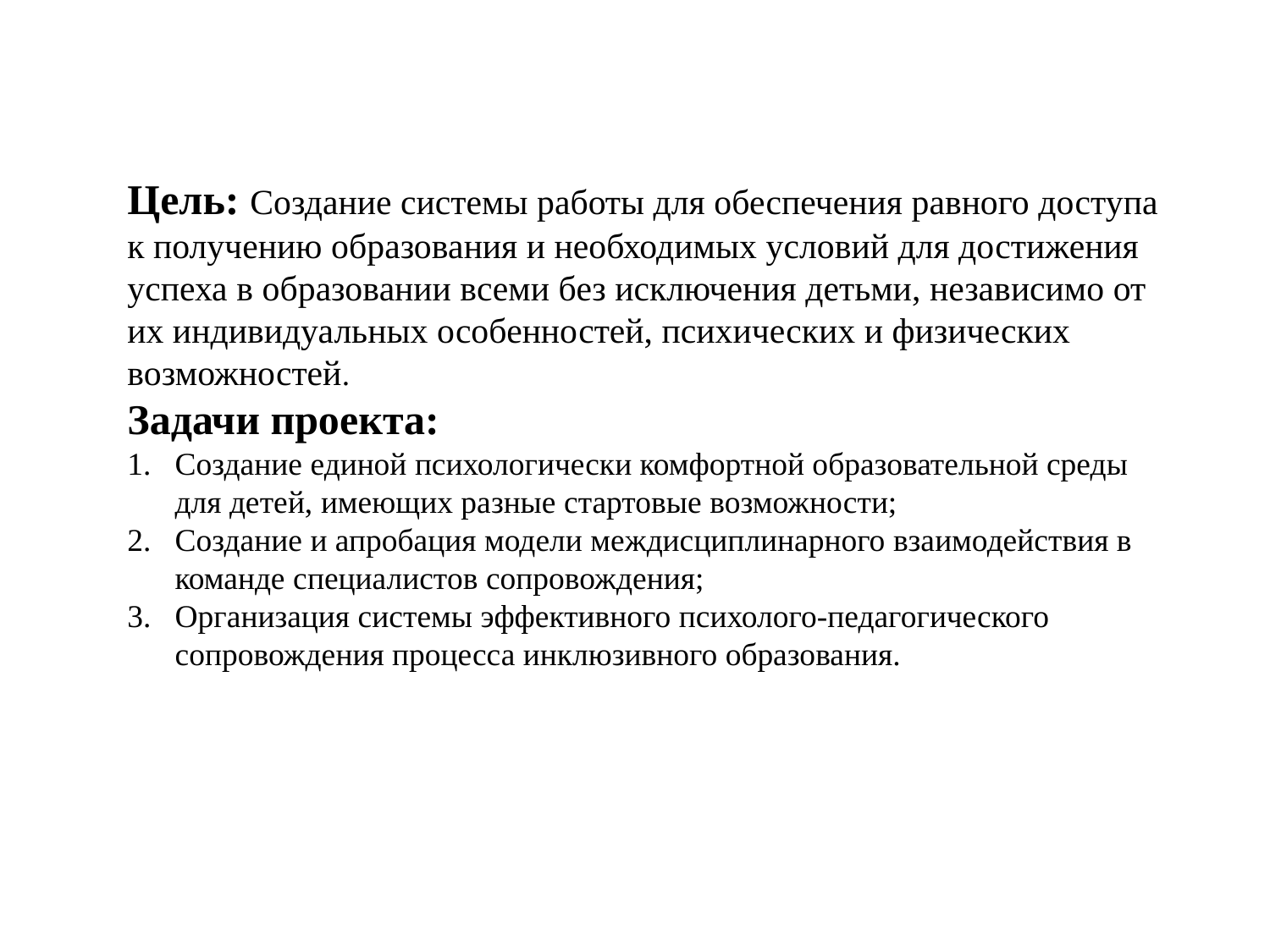

Цель: Создание системы работы для обеспечения равного доступа к получению образования и необходимых условий для достижения успеха в образовании всеми без исключения детьми, независимо от их индивидуальных особенностей, психических и физических возможностей.
Задачи проекта:
Создание единой психологически комфортной образовательной среды для детей, имеющих разные стартовые возможности;
Создание и апробация модели междисциплинарного взаимодействия в команде специалистов сопровождения;
Организация системы эффективного психолого-педагогического сопровождения процесса инклюзивного образования.